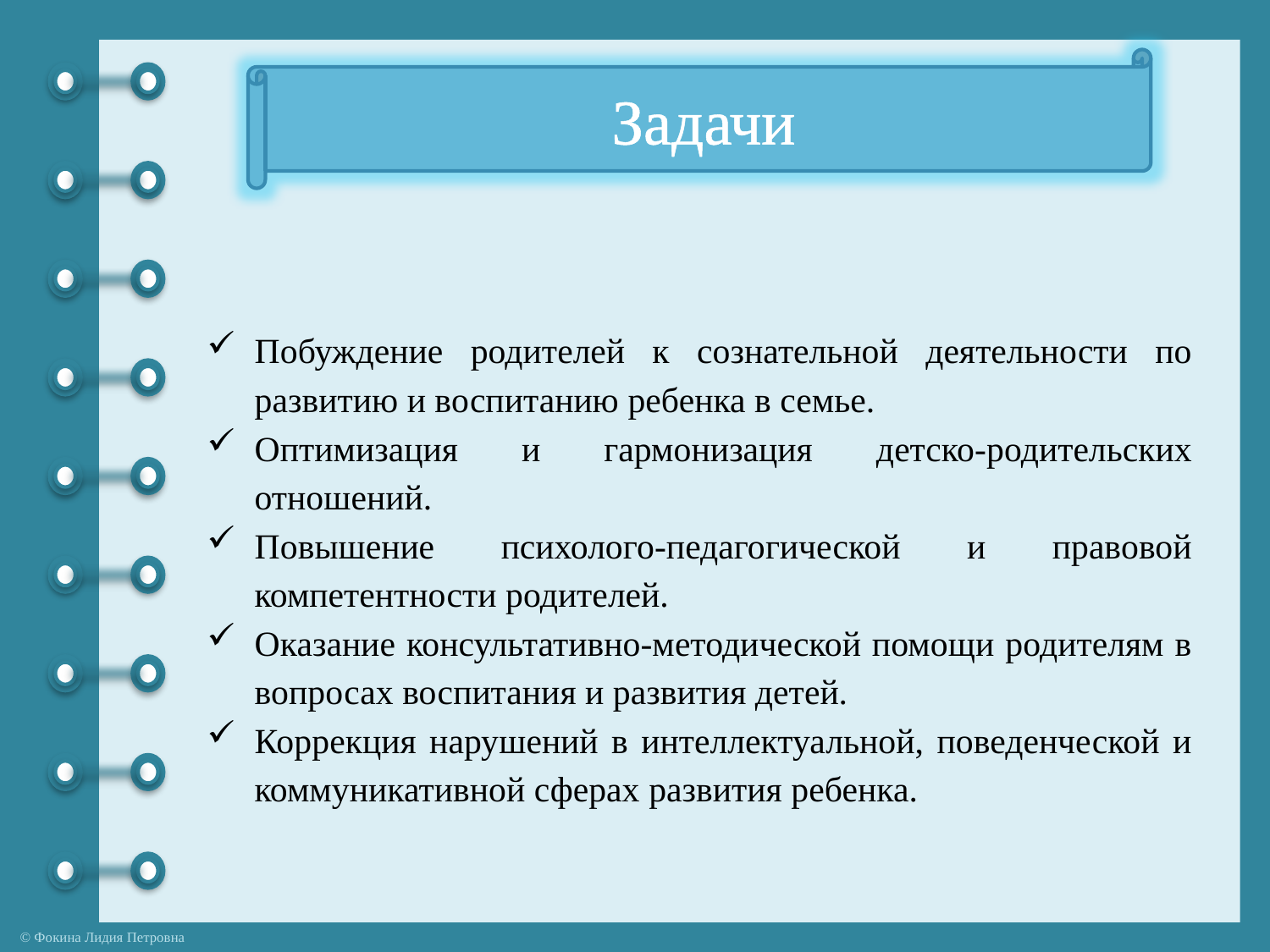

#
Задачи
Побуждение родителей к сознательной деятельности по развитию и воспитанию ребенка в семье.
Оптимизация и гармонизация детско-родительских отношений.
Повышение психолого-педагогической и правовой компетентности родителей.
Оказание консультативно-методической помощи родителям в вопросах воспитания и развития детей.
Коррекция нарушений в интеллектуальной, поведенческой и коммуникативной сферах развития ребенка.